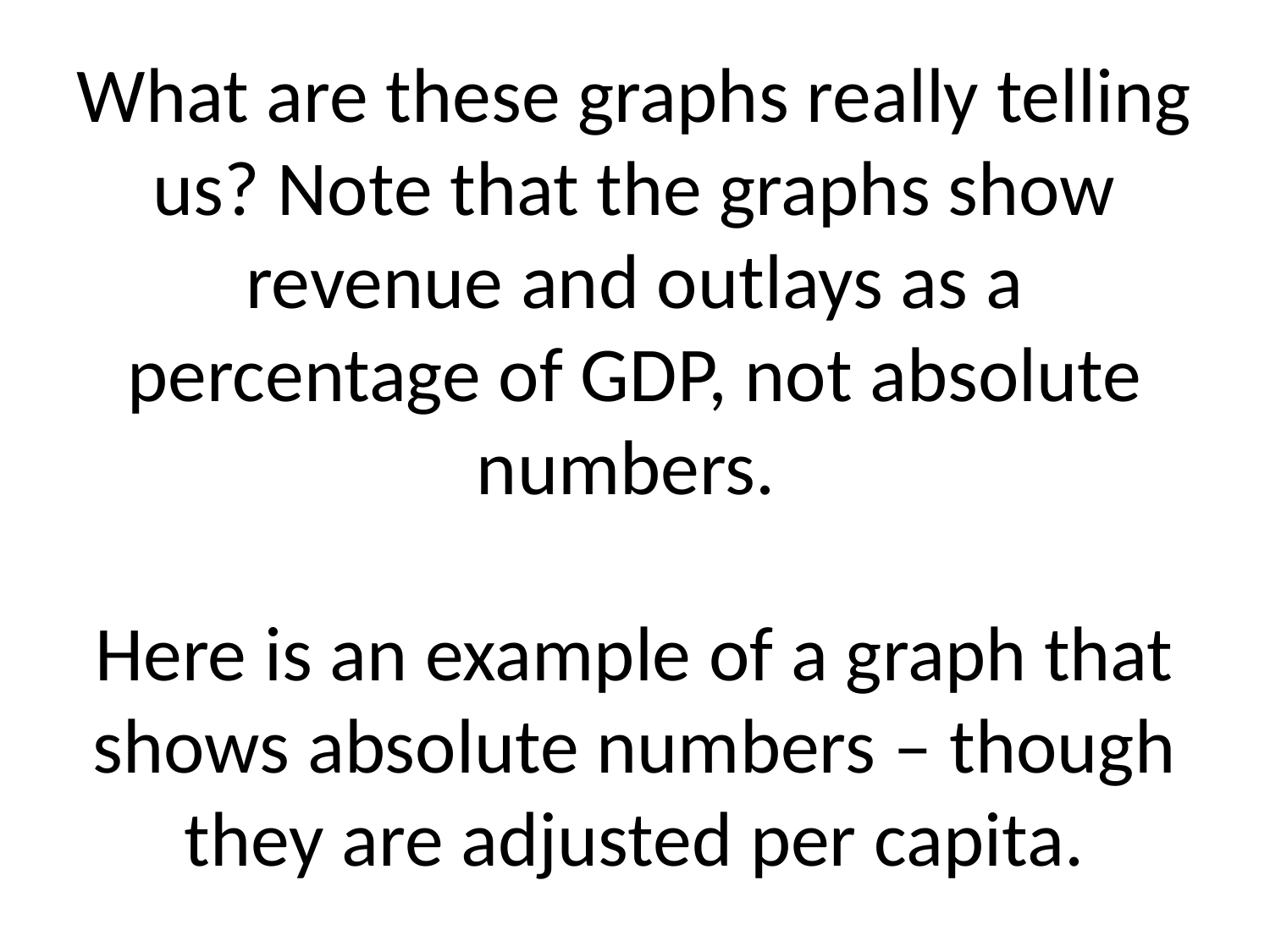

# What are these graphs really telling us? Note that the graphs show revenue and outlays as a percentage of GDP, not absolute numbers. Here is an example of a graph that shows absolute numbers – though they are adjusted per capita.